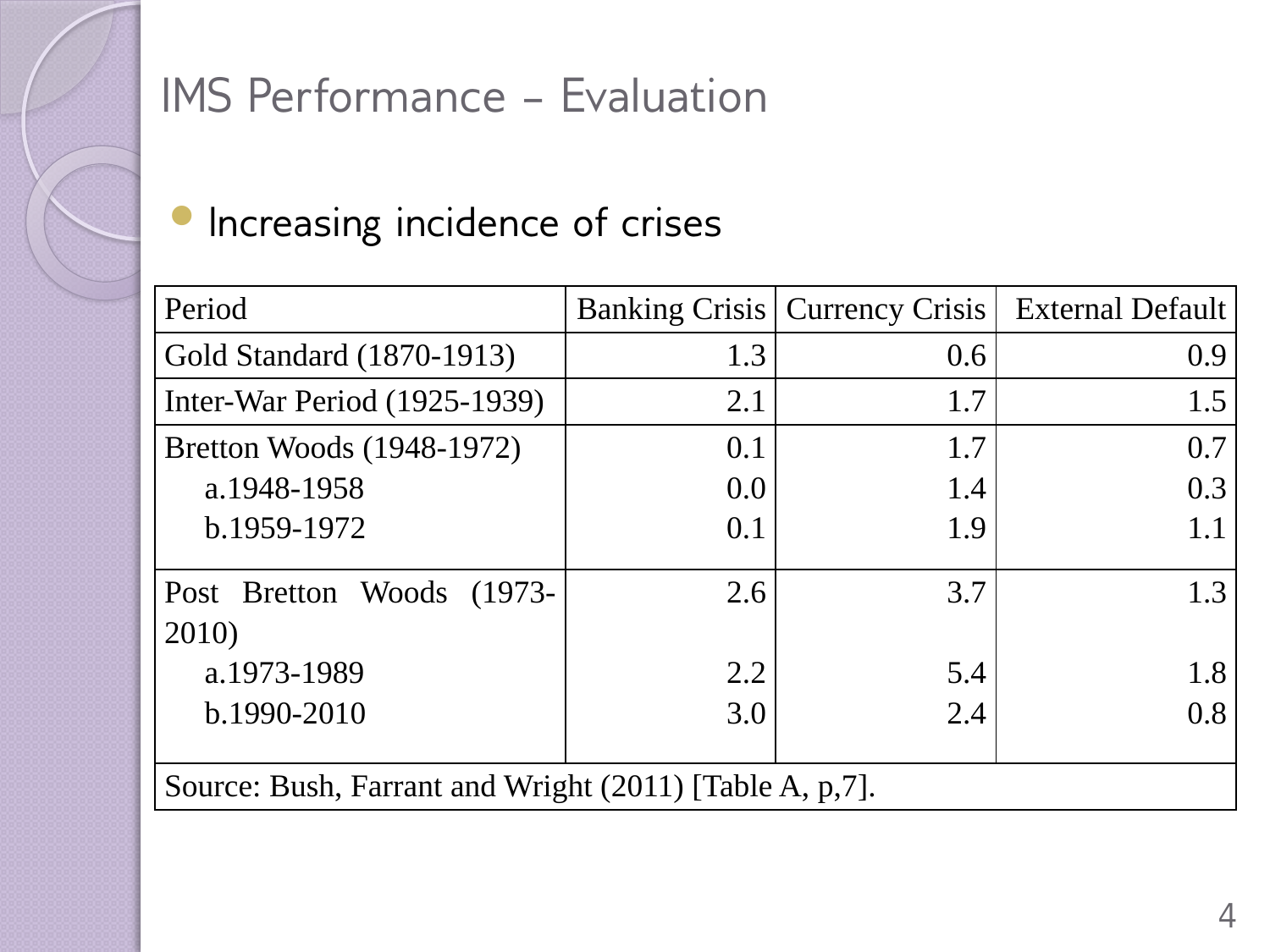

# IMS Performance – Evaluation
Increasing incidence of crises

| Period | Banking Crisis | Currency Crisis | External Default |
| --- | --- | --- | --- |
| Gold Standard (1870-1913) | 1.3 | 0.6 | 0.9 |
| Inter-War Period (1925-1939) | 2.1 | 1.7 | 1.5 |
| Bretton Woods (1948-1972) a.1948-1958 b.1959-1972 | 0.1 0.0 0.1 | 1.7 1.4 1.9 | 0.7 0.3 1.1 |
| Post Bretton Woods (1973-2010) a.1973-1989 b.1990-2010 | 2.6 2.2 3.0 | 3.7 5.4 2.4 | 1.3 1.8 0.8 |
| Source: Bush, Farrant and Wright (2011) [Table A, p,7]. |  |  |  |
4